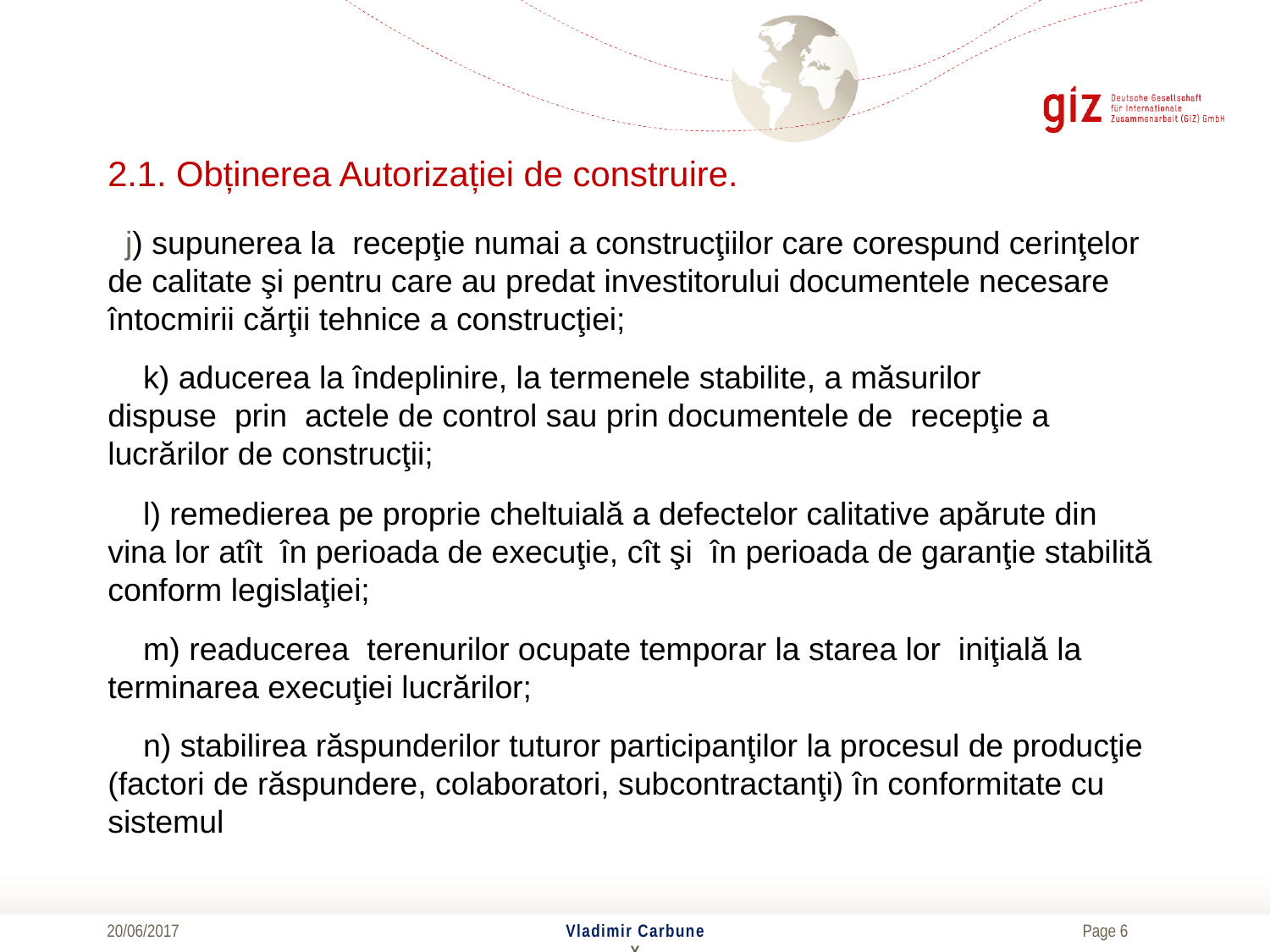

# 2.1. Obținerea Autorizației de construire.
  j) supunerea la  recepţie numai a construcţiilor care corespund cerinţelor de calitate şi pentru care au predat investitorului documentele necesare întocmirii cărţii tehnice a construcţiei;
    k) aducerea la îndeplinire, la termenele stabilite, a măsurilor dispuse  prin  actele de control sau prin documentele de  recepţie a lucrărilor de construcţii;
    l) remedierea pe proprie cheltuială a defectelor calitative apărute din vina lor atît  în perioada de execuţie, cît şi  în perioada de garanţie stabilită conform legislaţiei;
    m) readucerea  terenurilor ocupate temporar la starea lor  iniţială la terminarea execuţiei lucrărilor;
    n) stabilirea răspunderilor tuturor participanţilor la procesul de producţie (factori de răspundere, colaboratori, subcontractanţi) în conformitate cu sistemul

20/06/2017
Vladimir Carbune
X